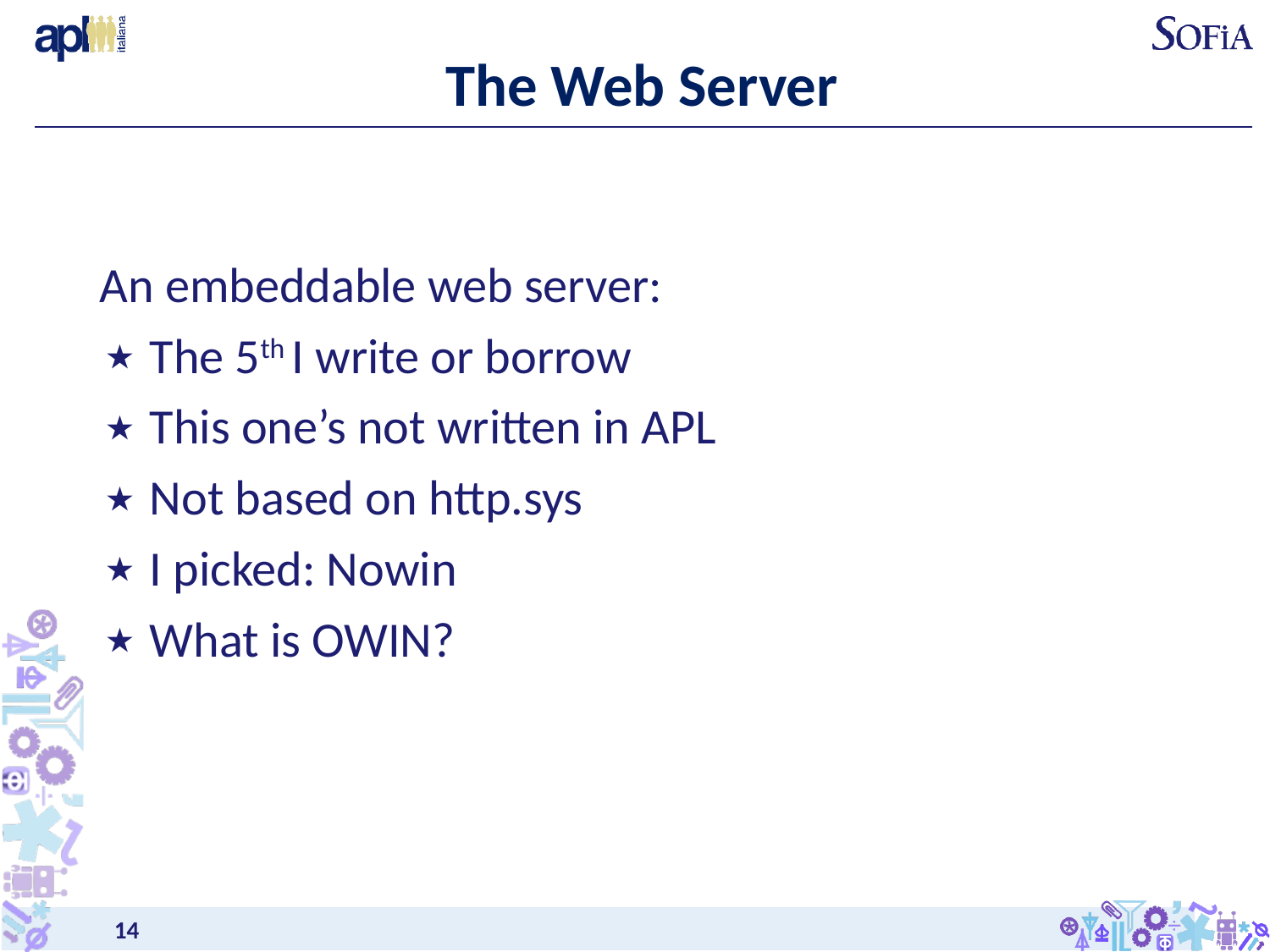

# The Web Server
An embeddable web server:
The 5th I write or borrow
This one’s not written in APL
Not based on http.sys
I picked: Nowin
What is OWIN?